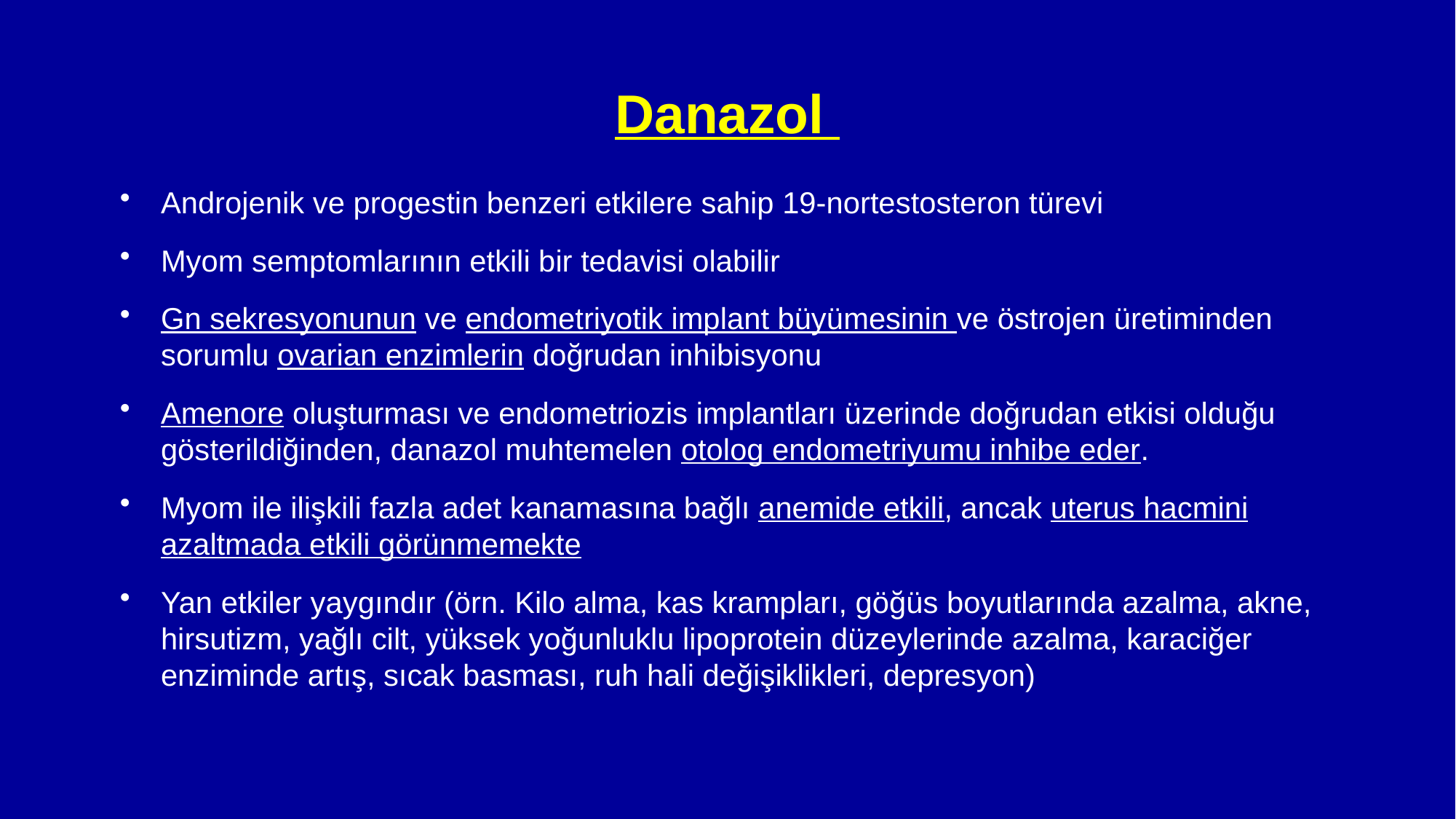

# Danazol
Androjenik ve progestin benzeri etkilere sahip 19-nortestosteron türevi
Myom semptomlarının etkili bir tedavisi olabilir
Gn sekresyonunun ve endometriyotik implant büyümesinin ve östrojen üretiminden sorumlu ovarian enzimlerin doğrudan inhibisyonu
Amenore oluşturması ve endometriozis implantları üzerinde doğrudan etkisi olduğu gösterildiğinden, danazol muhtemelen otolog endometriyumu inhibe eder.
Myom ile ilişkili fazla adet kanamasına bağlı anemide etkili, ancak uterus hacmini azaltmada etkili görünmemekte
Yan etkiler yaygındır (örn. Kilo alma, kas krampları, göğüs boyutlarında azalma, akne, hirsutizm, yağlı cilt, yüksek yoğunluklu lipoprotein düzeylerinde azalma, karaciğer enziminde artış, sıcak basması, ruh hali değişiklikleri, depresyon)